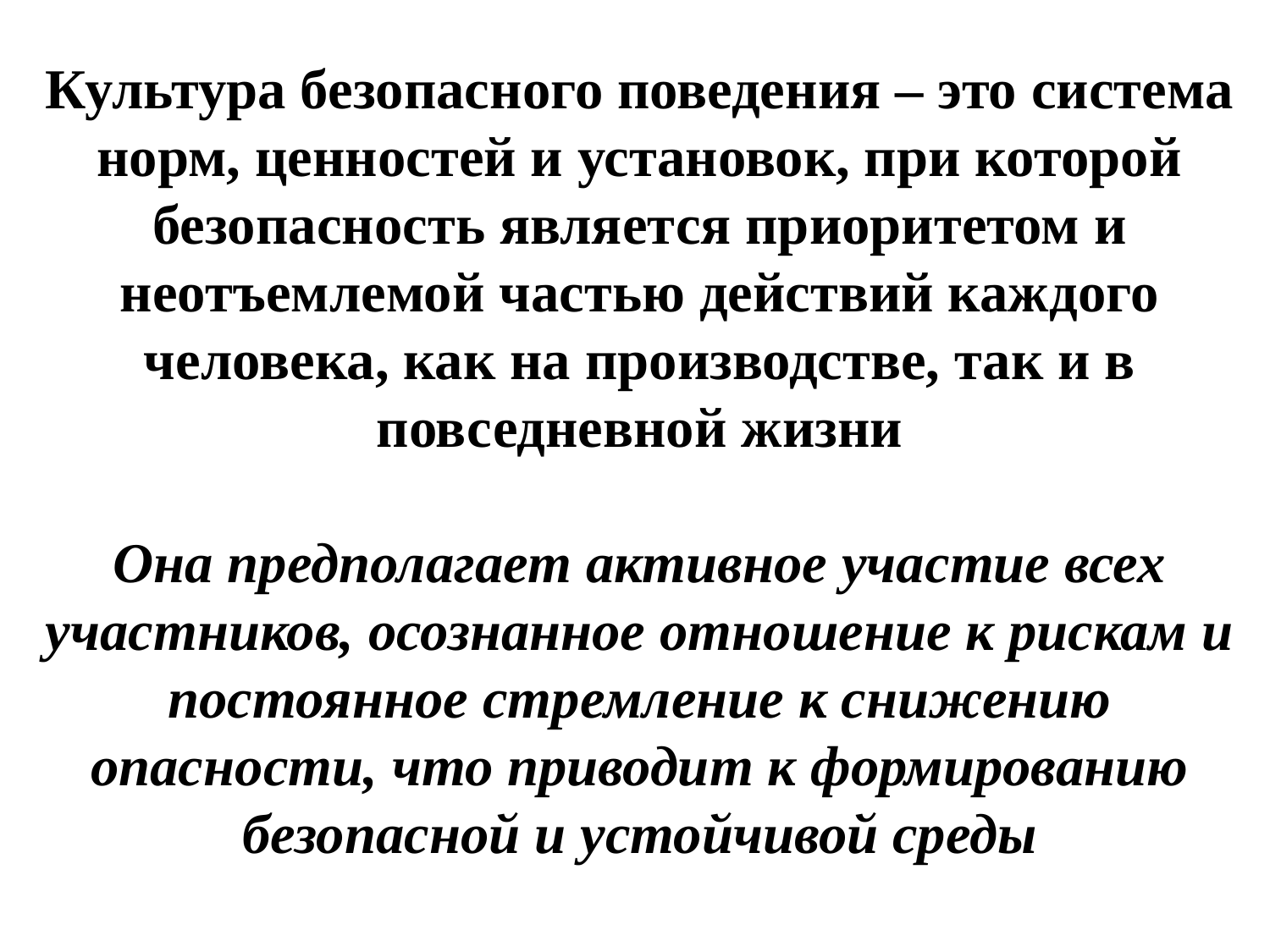

Культура безопасного поведения – это система норм, ценностей и установок, при которой безопасность является приоритетом и неотъемлемой частью действий каждого человека, как на производстве, так и в повседневной жизни

Она предполагает активное участие всех участников, осознанное отношение к рискам и постоянное стремление к снижению опасности, что приводит к формированию безопасной и устойчивой среды